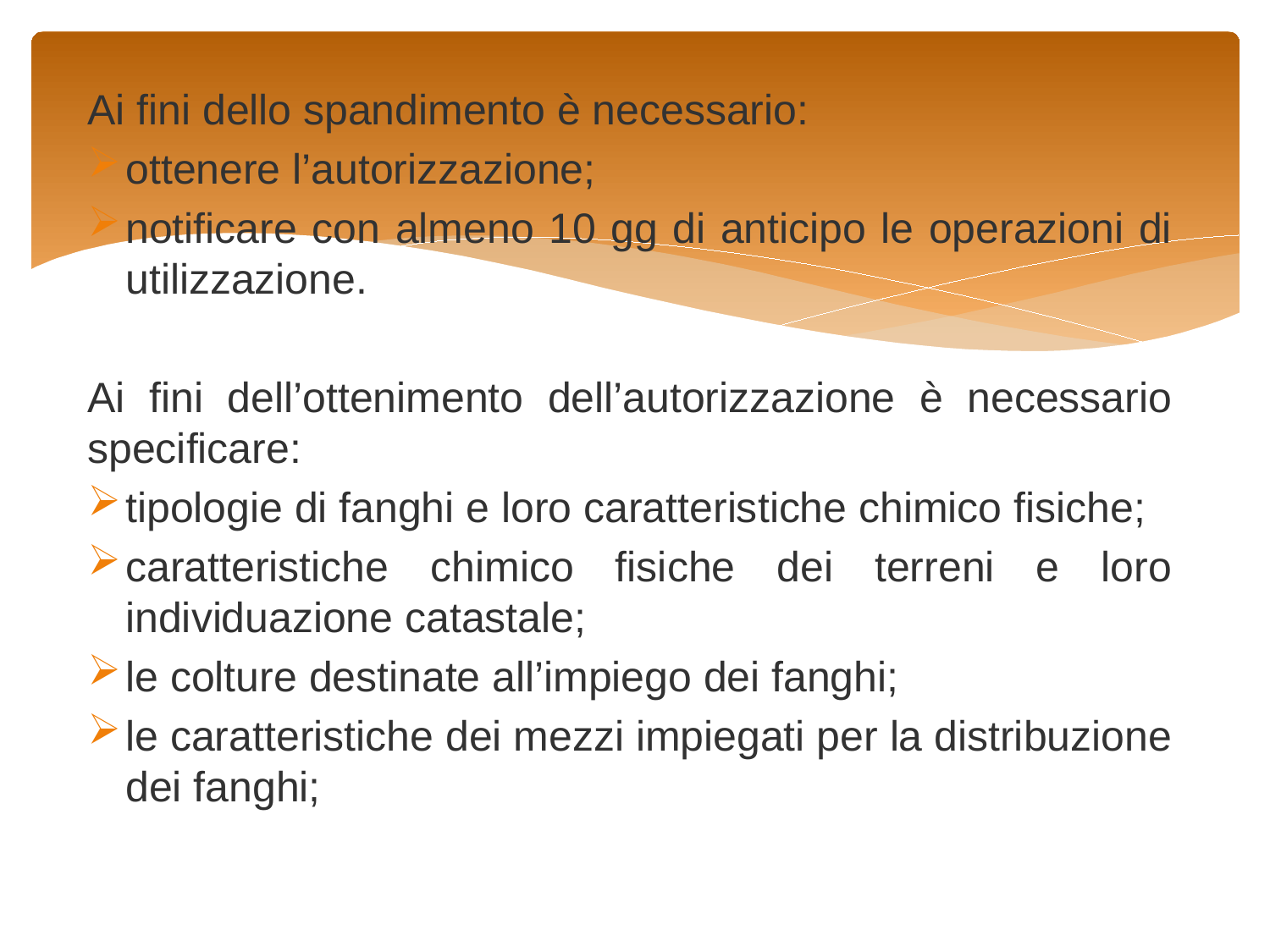

Ai fini dello spandimento è necessario:
ottenere l’autorizzazione;
notificare con almeno 10 gg di anticipo le operazioni di utilizzazione.

Ai fini dell’ottenimento dell’autorizzazione è necessario specificare:
tipologie di fanghi e loro caratteristiche chimico fisiche;
caratteristiche chimico fisiche dei terreni e loro individuazione catastale;
le colture destinate all’impiego dei fanghi;
le caratteristiche dei mezzi impiegati per la distribuzione dei fanghi;